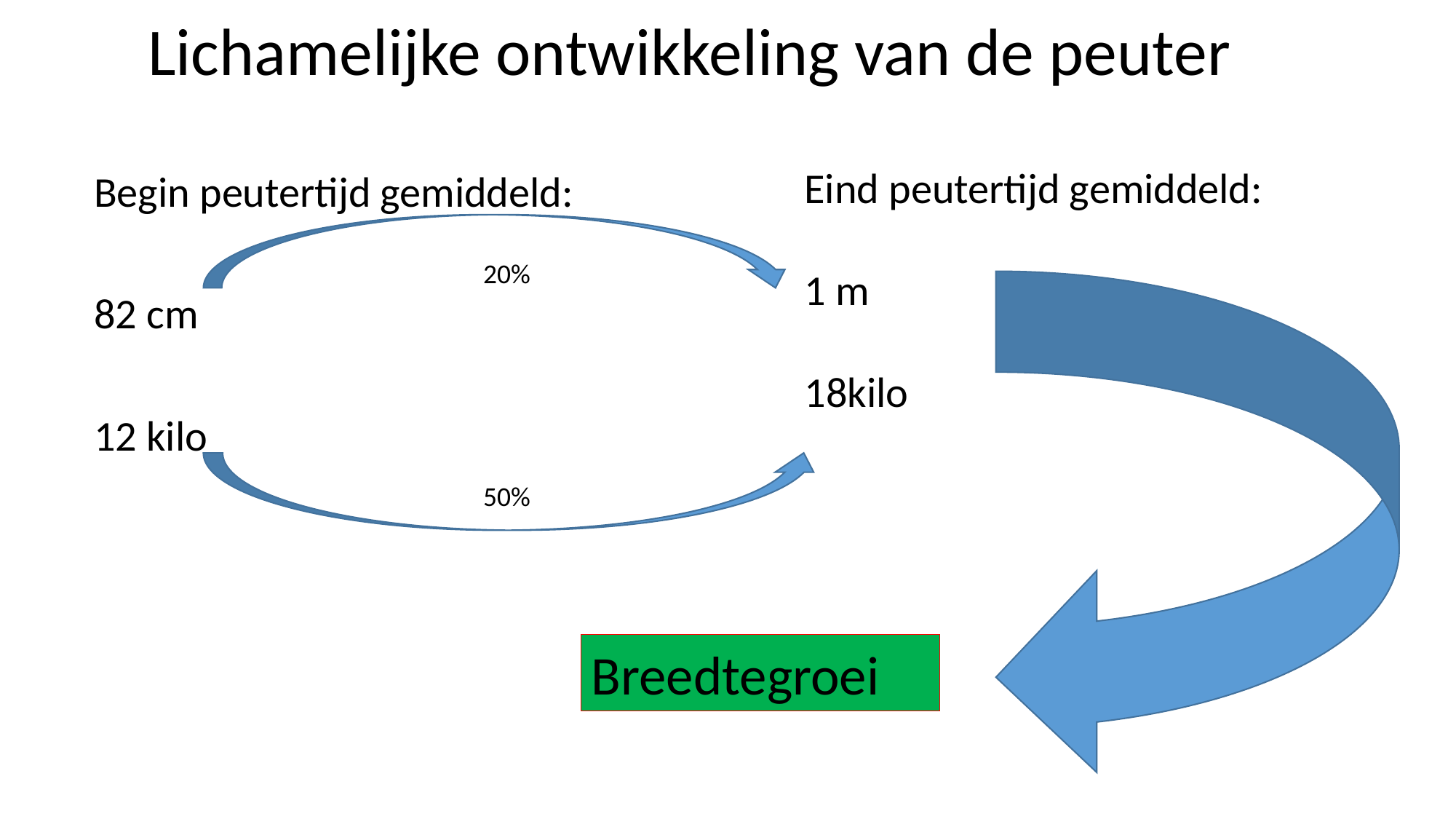

# Lichamelijke ontwikkeling van de peuter
Eind peutertijd gemiddeld:

1 m

18kilo

Begin peutertijd gemiddeld:

82 cm

12 kilo

20%

50%
Breedtegroei